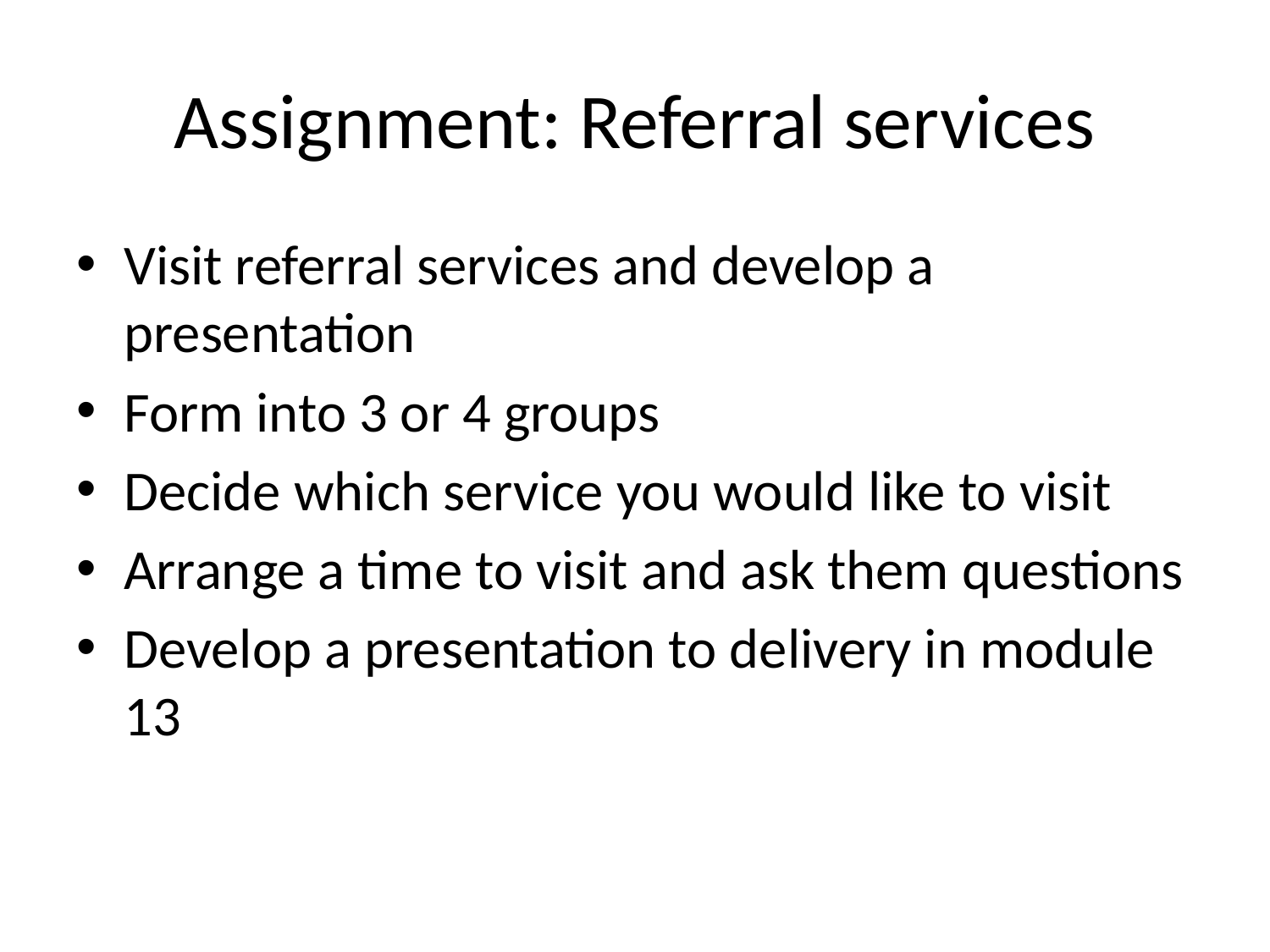

# Assignment: Referral services
Visit referral services and develop a presentation
Form into 3 or 4 groups
Decide which service you would like to visit
Arrange a time to visit and ask them questions
Develop a presentation to delivery in module 13